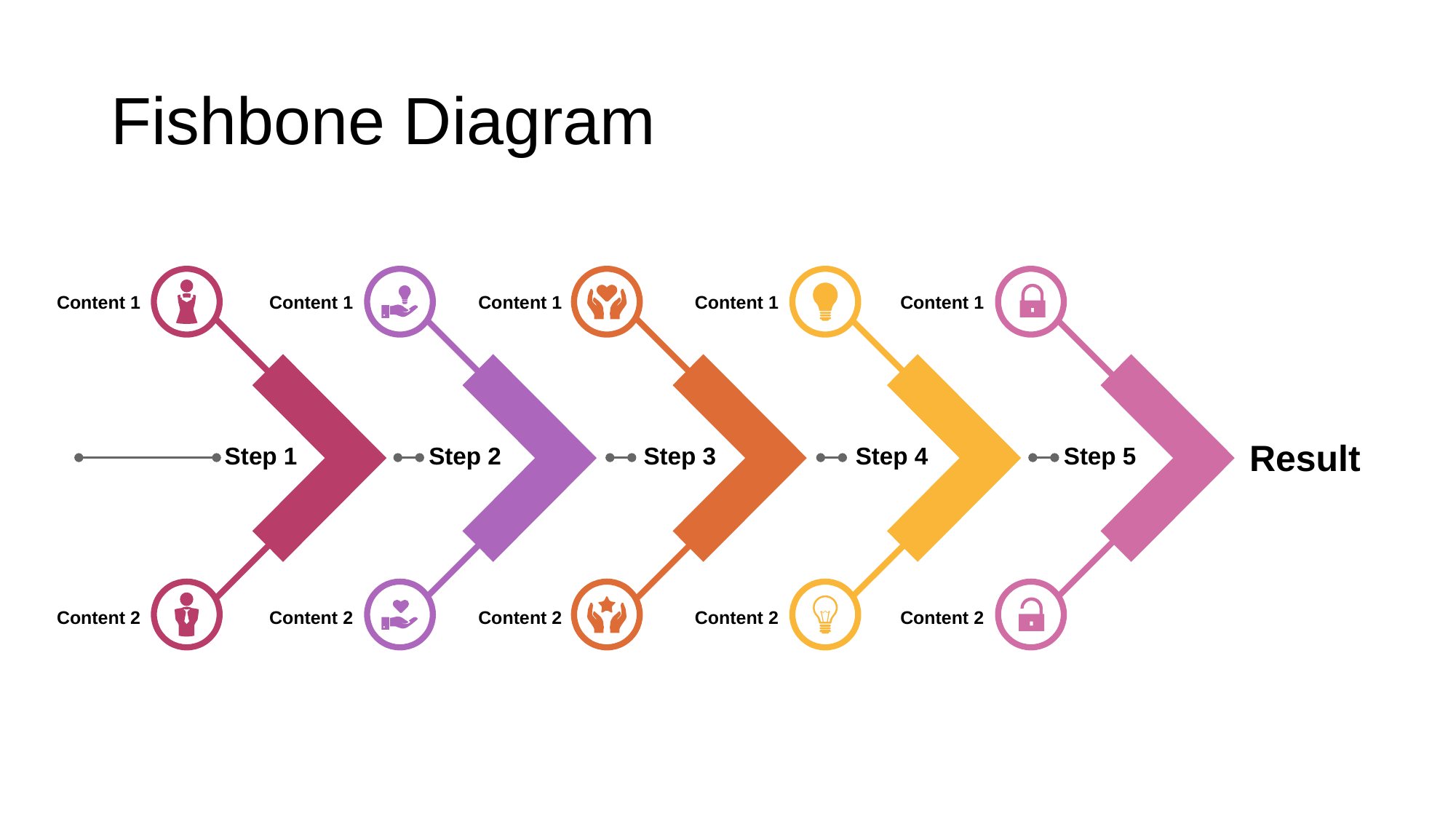

# Fishbone Diagram

Content 1
Content 1
Content 1
Content 1
Content 1

Result
Step 1
Step 2
Step 3
Step 4
Step 5

Content 2
Content 2
Content 2
Content 2
Content 2